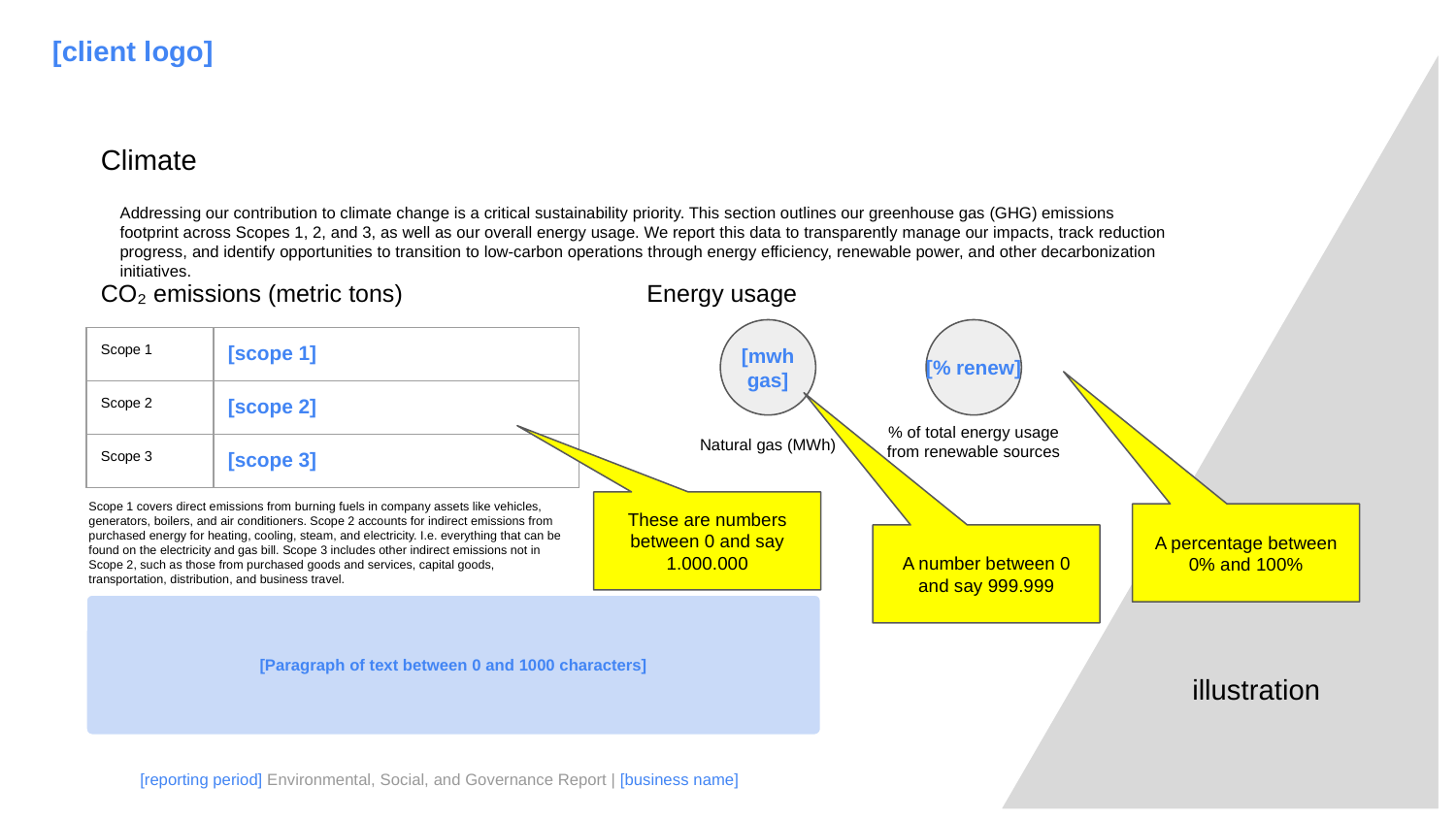

[client logo]

Climate
Addressing our contribution to climate change is a critical sustainability priority. This section outlines our greenhouse gas (GHG) emissions footprint across Scopes 1, 2, and 3, as well as our overall energy usage. We report this data to transparently manage our impacts, track reduction progress, and identify opportunities to transition to low-carbon operations through energy efficiency, renewable power, and other decarbonization initiatives.

CO₂ emissions (metric tons)
Energy usage

| Scope 1 | [scope 1] |
| --- | --- |
| Scope 2 | [scope 2] |
| Scope 3 | [scope 3] |
[mwh gas]
[% renew]
% of total energy usage from renewable sources
Natural gas (MWh)
Scope 1 covers direct emissions from burning fuels in company assets like vehicles, generators, boilers, and air conditioners. Scope 2 accounts for indirect emissions from purchased energy for heating, cooling, steam, and electricity. I.e. everything that can be found on the electricity and gas bill. Scope 3 includes other indirect emissions not in Scope 2, such as those from purchased goods and services, capital goods, transportation, distribution, and business travel.
These are numbers between 0 and say 1.000.000
A percentage between 0% and 100%
A number between 0 and say 999.999
[Paragraph of text between 0 and 1000 characters]
illustration
[reporting period] Environmental, Social, and Governance Report | [business name]